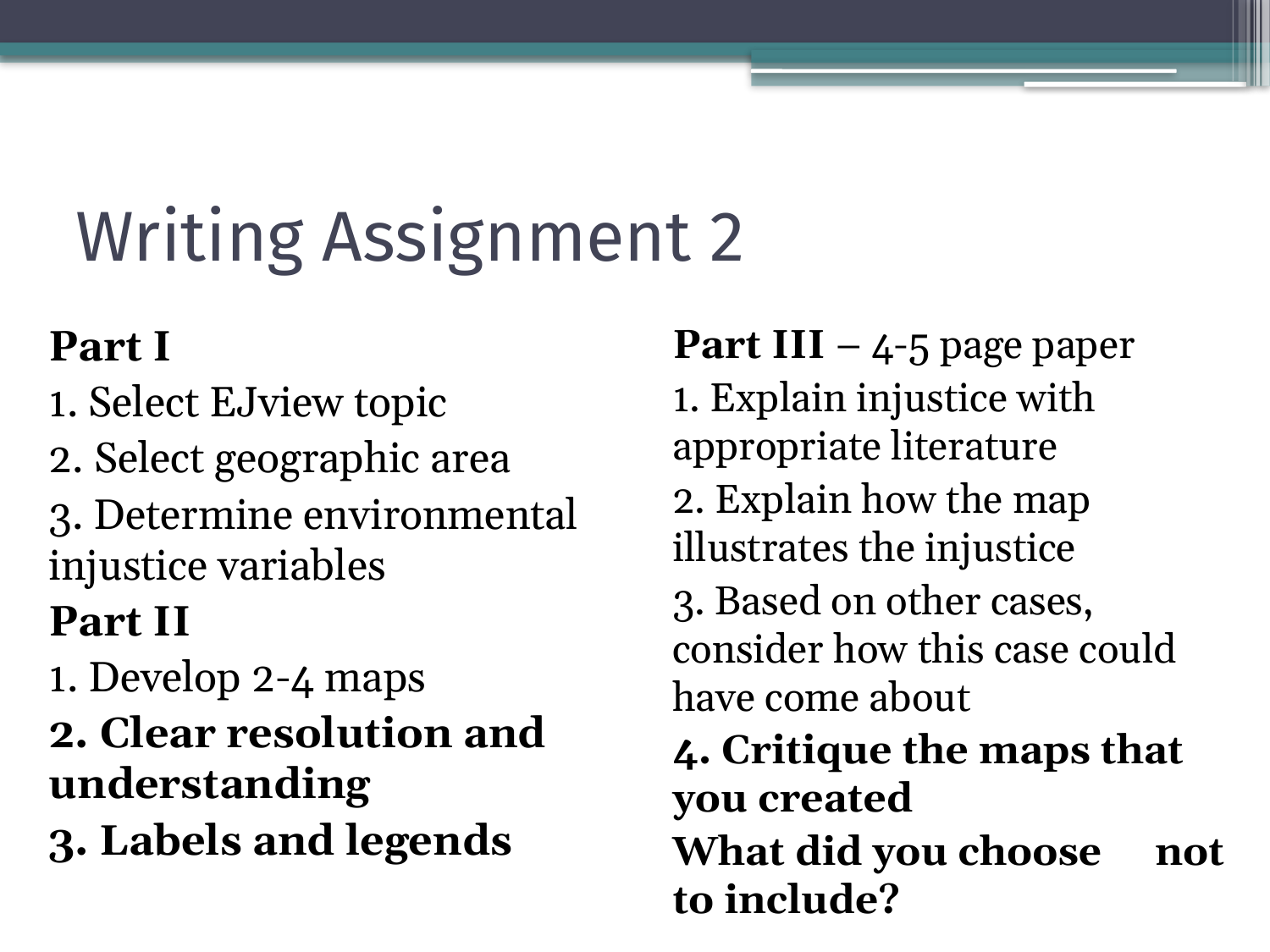

# Writing Assignment 2
Part I
1. Select EJview topic
2. Select geographic area
3. Determine environmental injustice variables
Part II
1. Develop 2-4 maps
2. Clear resolution and understanding
3. Labels and legends
Part III – 4-5 page paper
1. Explain injustice with appropriate literature
2. Explain how the map illustrates the injustice
3. Based on other cases, consider how this case could have come about
4. Critique the maps that you created
	What did you choose 	not to include?